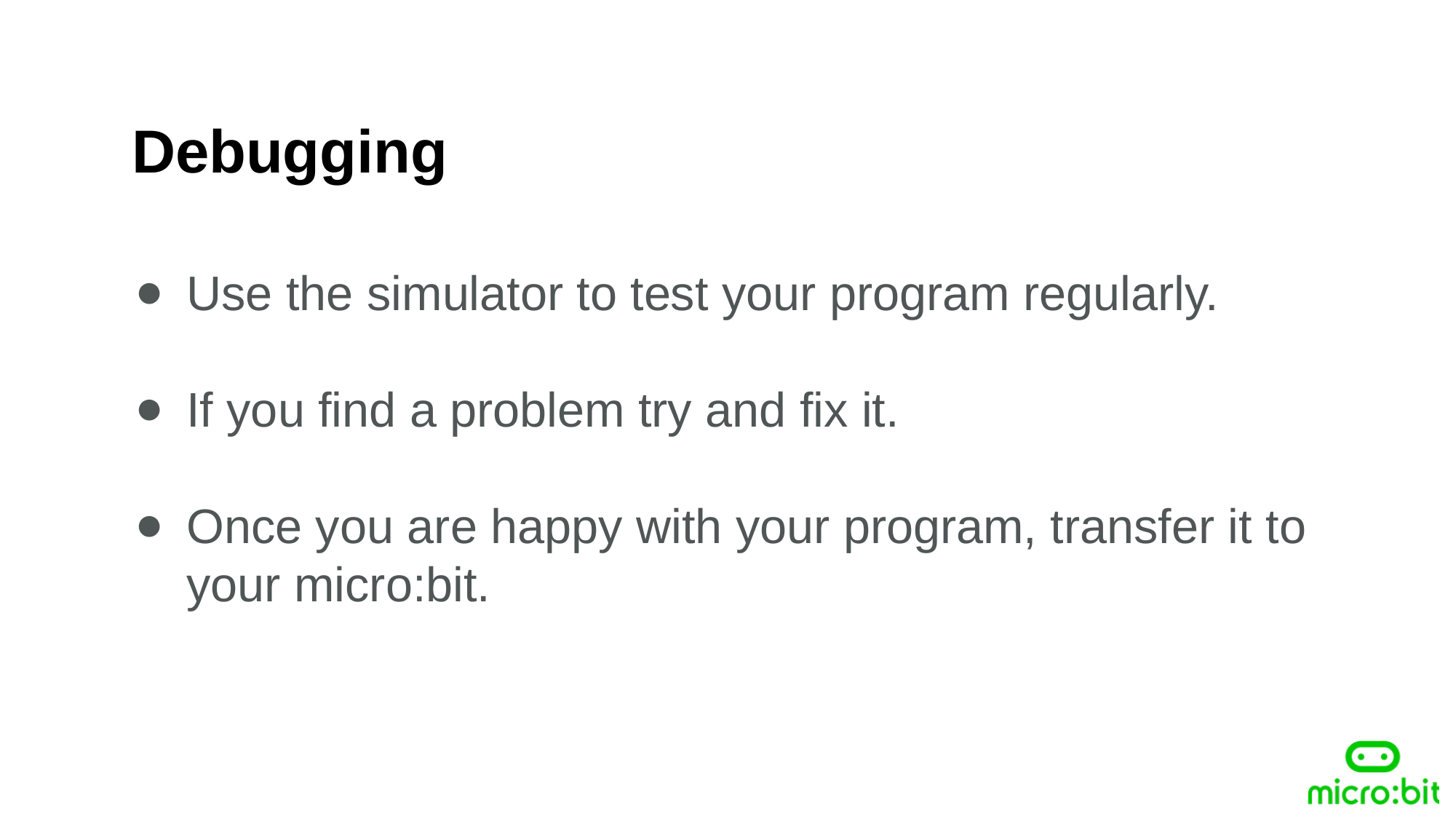

Debugging

Use the simulator to test your program regularly.

If you find a problem try and fix it.

Once you are happy with your program, transfer it to your micro:bit.